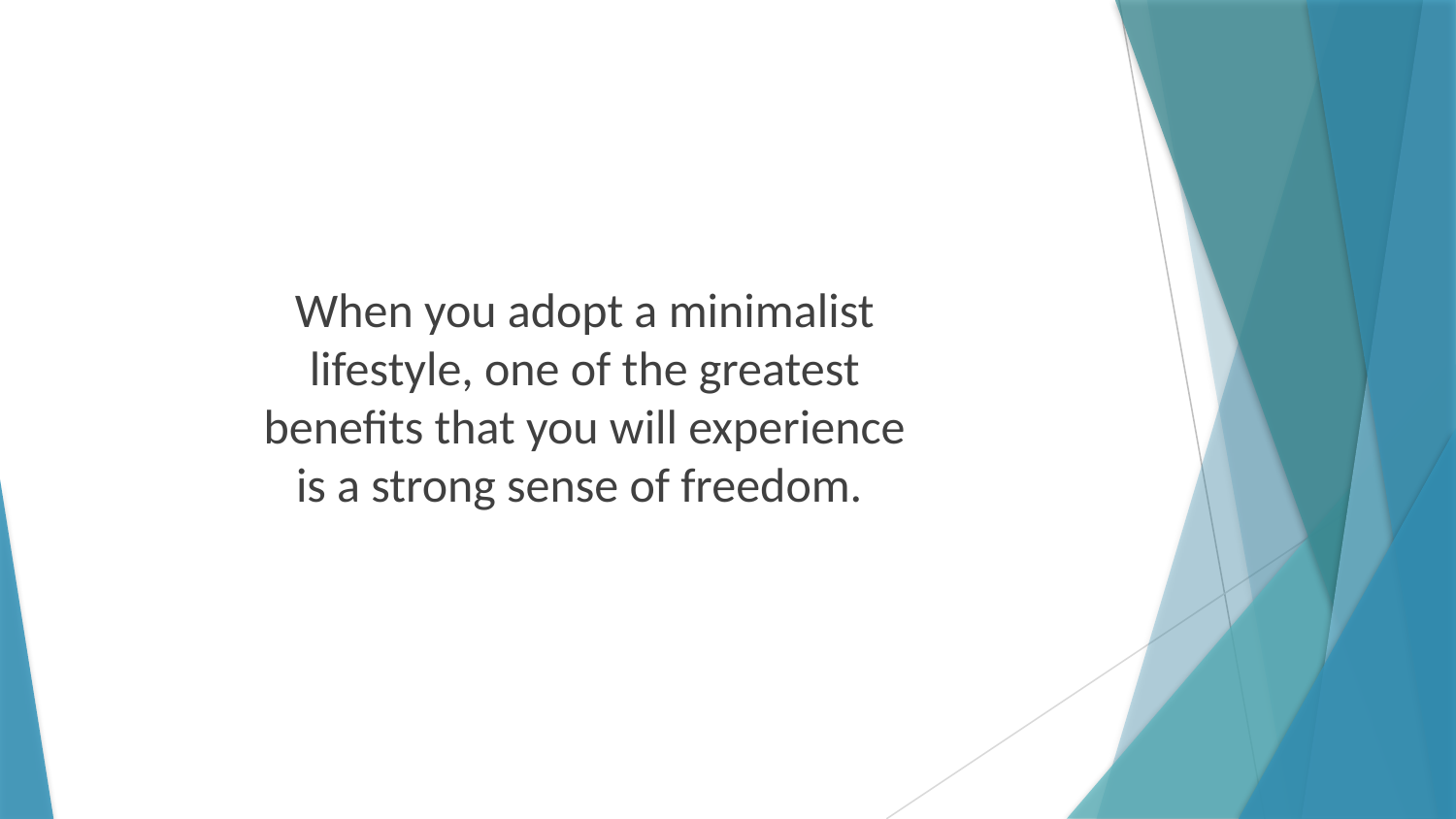

When you adopt a minimalist lifestyle, one of the greatest benefits that you will experience is a strong sense of freedom.